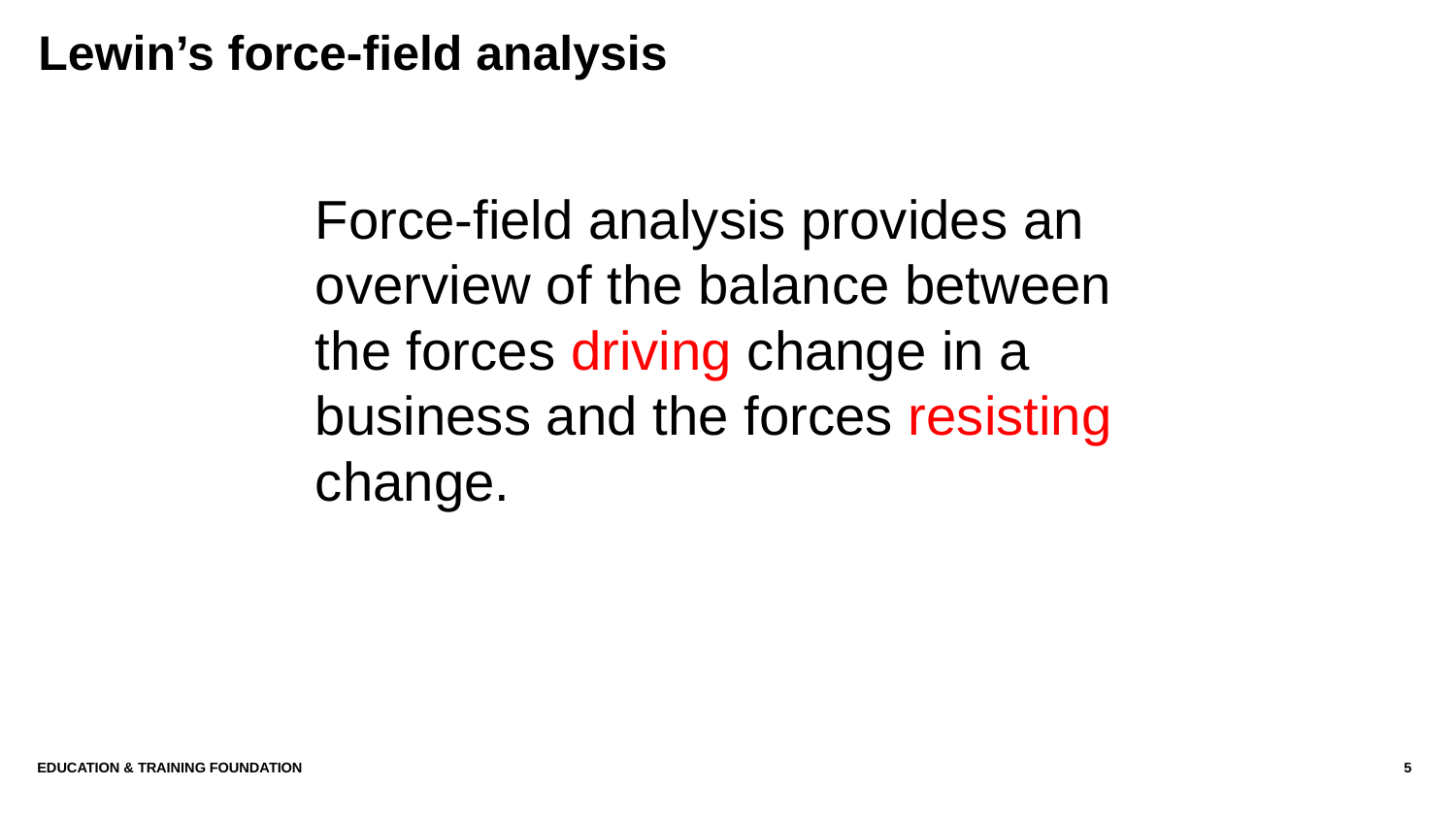

# Lewin’s force-field analysis
Force-field analysis provides an overview of the balance between the forces driving change in a business and the forces resisting change.
Education & Training Foundation
5